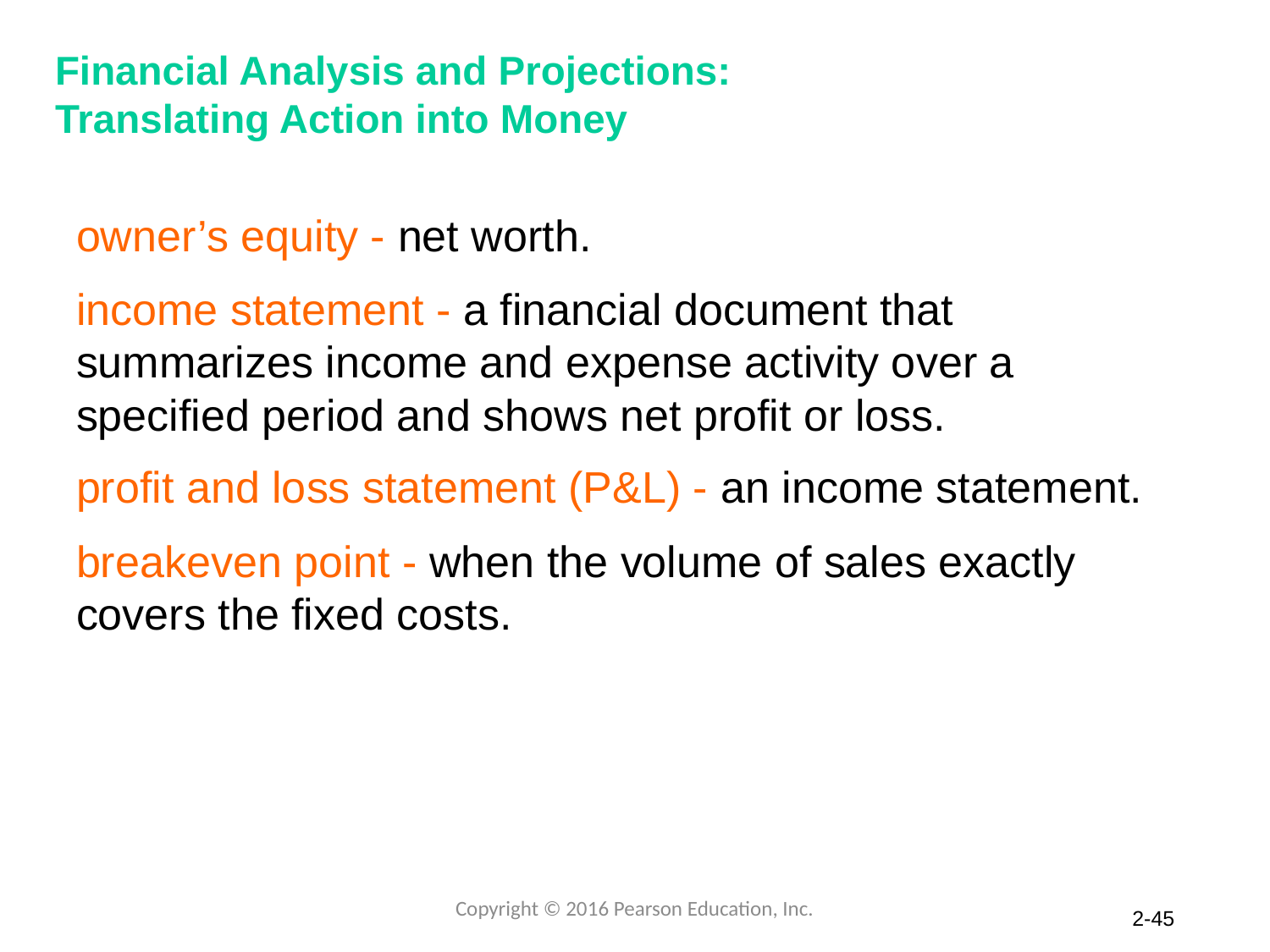

# Financial Analysis and Projections: Translating Action into Money
owner’s equity - net worth.

income statement - a financial document that summarizes income and expense activity over a specified period and shows net profit or loss.
profit and loss statement (P&L) - an income statement.

breakeven point - when the volume of sales exactly covers the fixed costs.
Copyright © 2016 Pearson Education, Inc.